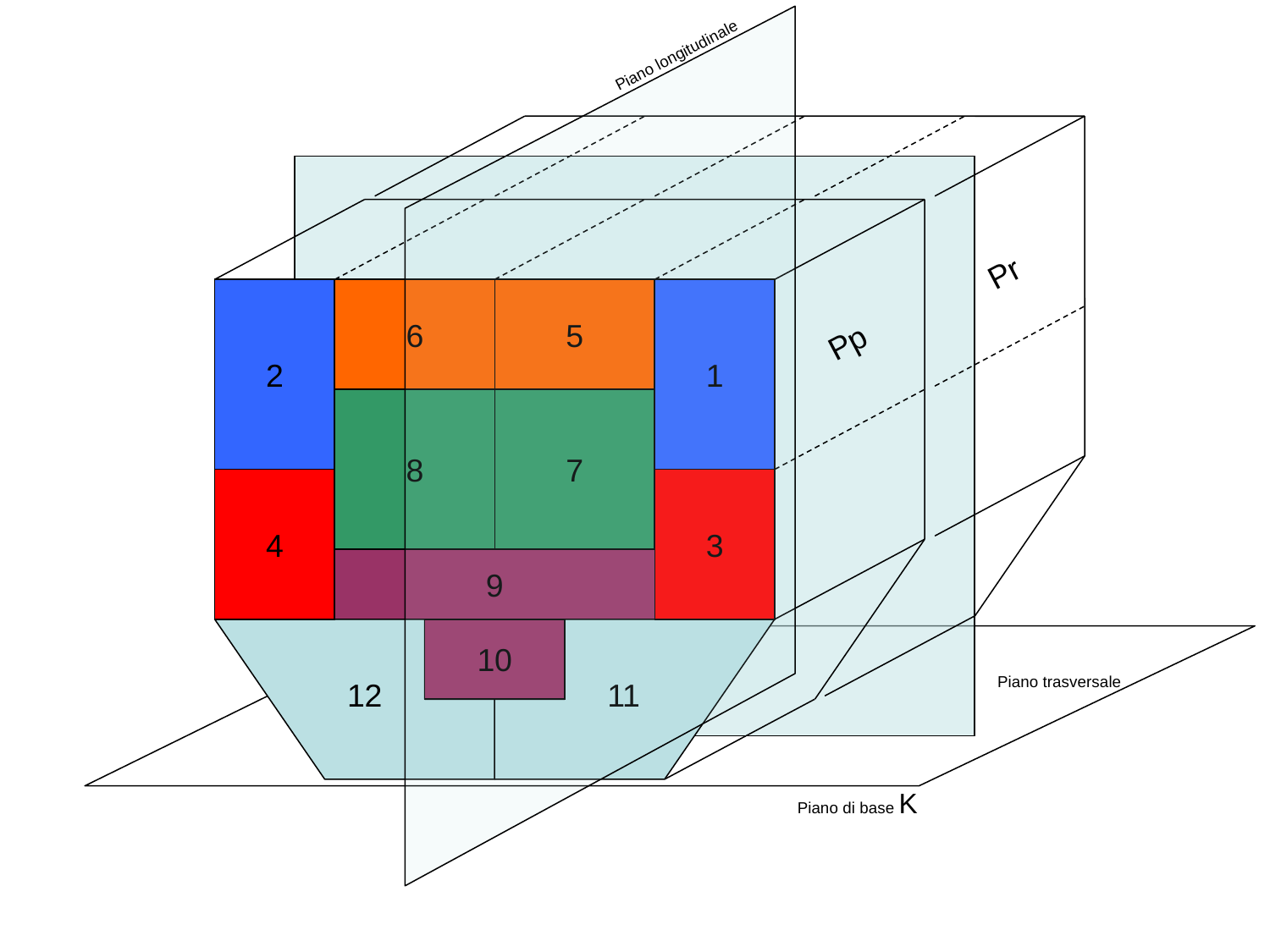

Piano longitudinale

Pr
2
6
5
1

Pp
8
7

4
3

9

10

Piano trasversale
12
11

Piano di base K